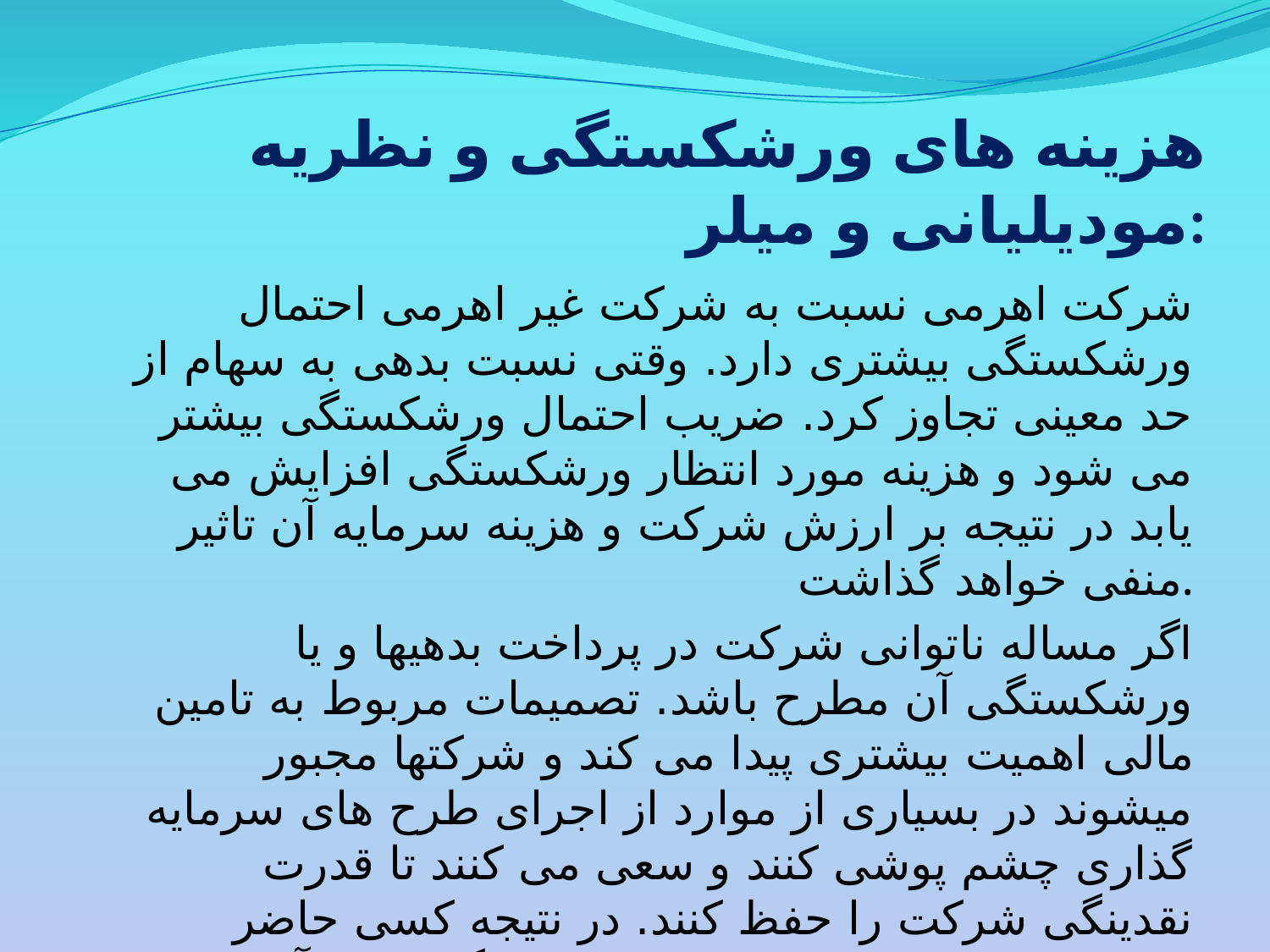

# هزينه های ورشکستگی و نظريه موديليانی و ميلر:
شرکت اهرمی نسبت به شرکت غیر اهرمی احتمال ورشکستگی بیشتری دارد. وقتی نسبت بدهی به سهام از حد معینی تجاوز کرد. ضریب احتمال ورشکستگی بیشتر می شود و هزینه مورد انتظار ورشکستگی افزایش می یابد در نتیجه بر ارزش شرکت و هزینه سرمایه آن تاثیر منفی خواهد گذاشت.
اگر مساله ناتوانی شرکت در پرداخت بدهیها و یا ورشکستگی آن مطرح باشد. تصمیمات مربوط به تامین مالی اهمیت بیشتری پیدا می کند و شرکتها مجبور میشوند در بسیاری از موارد از اجرای طرح های سرمایه گذاری چشم پوشی کنند و سعی می کنند تا قدرت نقدینگی شرکت را حفظ کنند. در نتیجه کسی حاضر نیست در شرکتی که احتمال ورشکستگی برای آن متصور است سرمایه گذاری کند شرکت باید برای جلب توجه سرمایه گذاران و کسب اعتماد مجدد آنها از طریق دادن اطلاعات مفید متحمل هزینه های زیادی گردد.